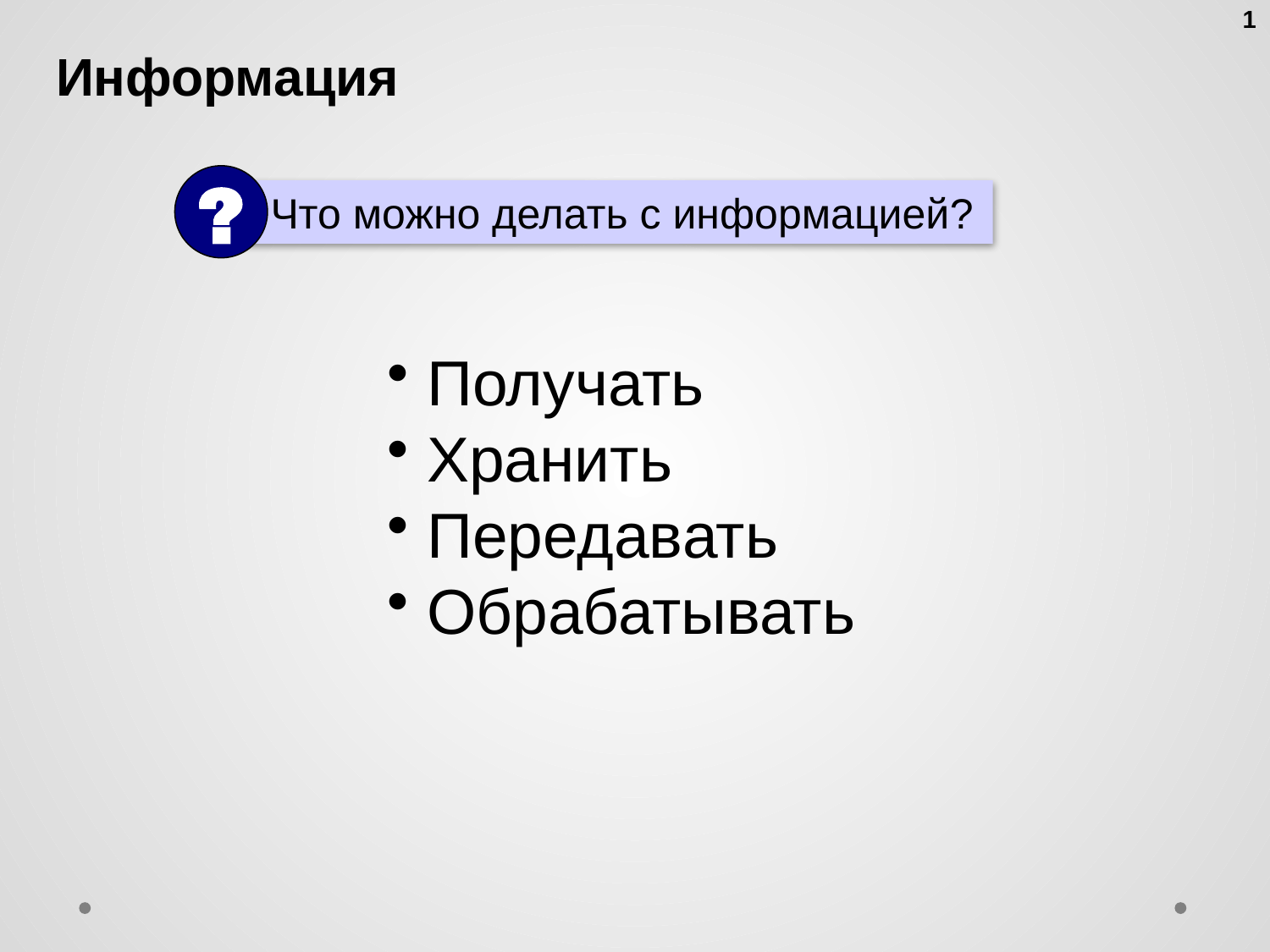

1
Информация
?
  Что можно делать с информацией?
Получать
Хранить
Передавать
Обрабатывать